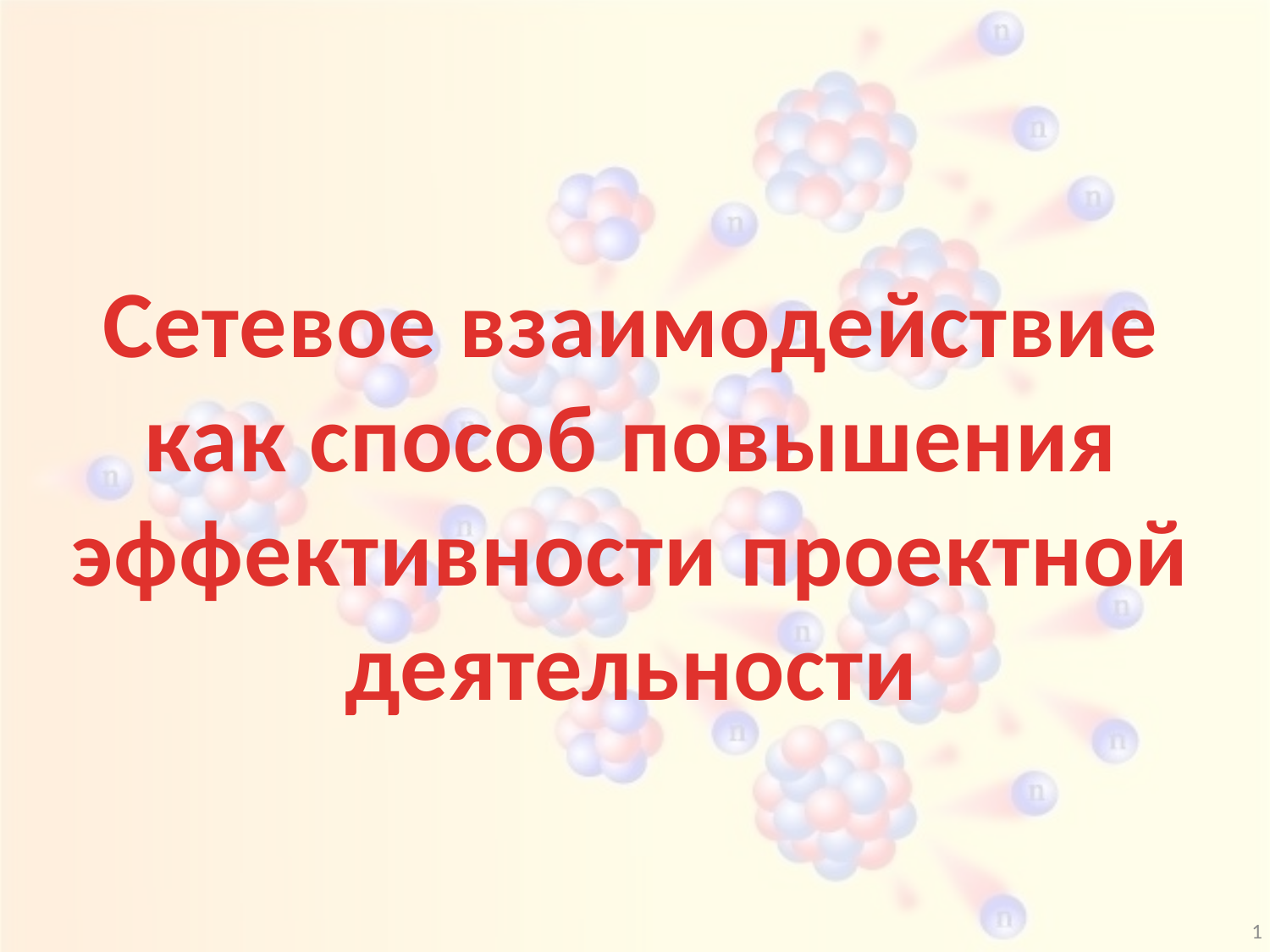

Сетевое взаимодействие как способ повышения эффективности проектной деятельности
1